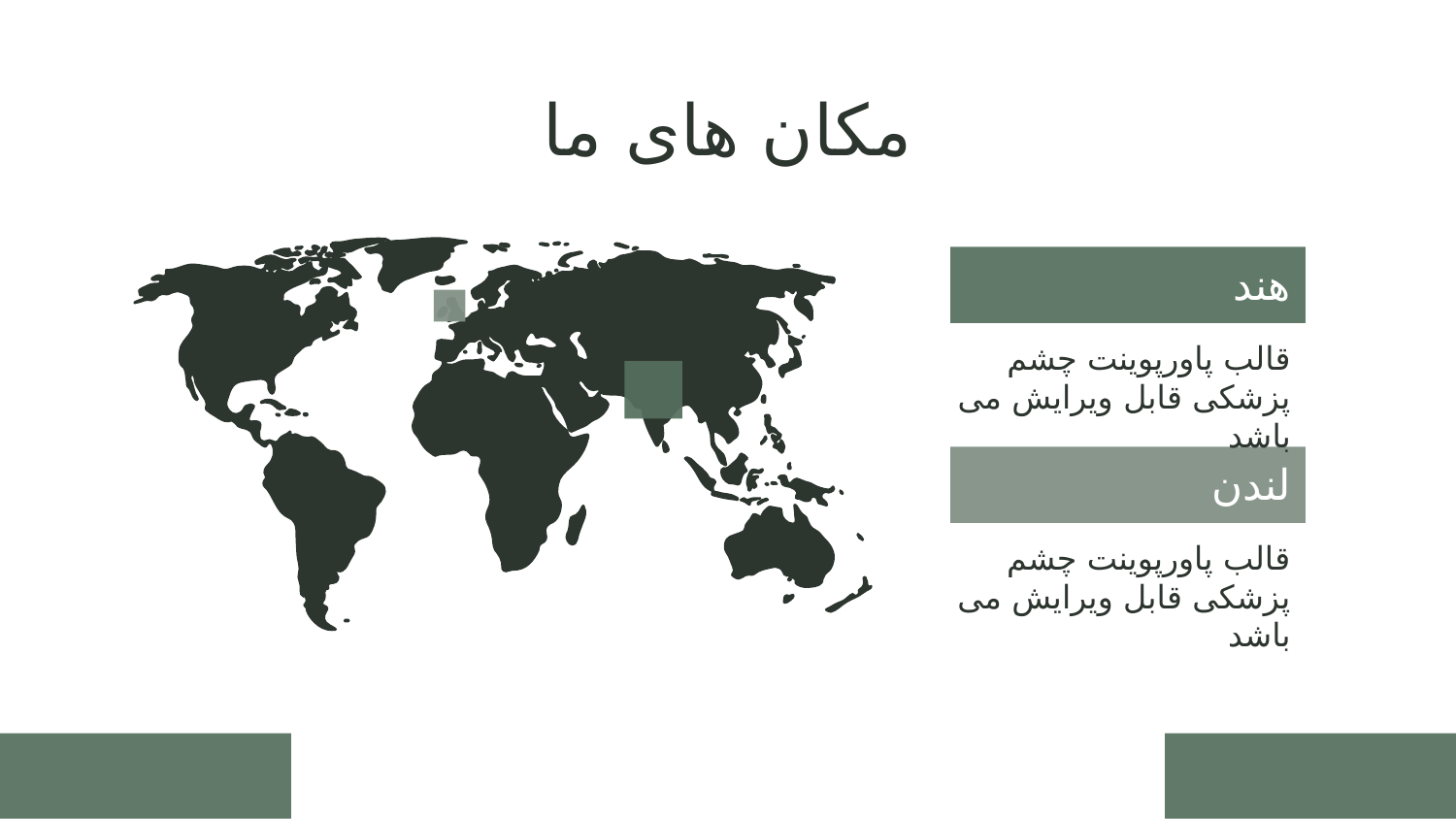

# مکان های ما

هند

قالب پاورپوینت چشم پزشکی قابل ویرایش می باشد

لندن
قالب پاورپوینت چشم پزشکی قابل ویرایش می باشد